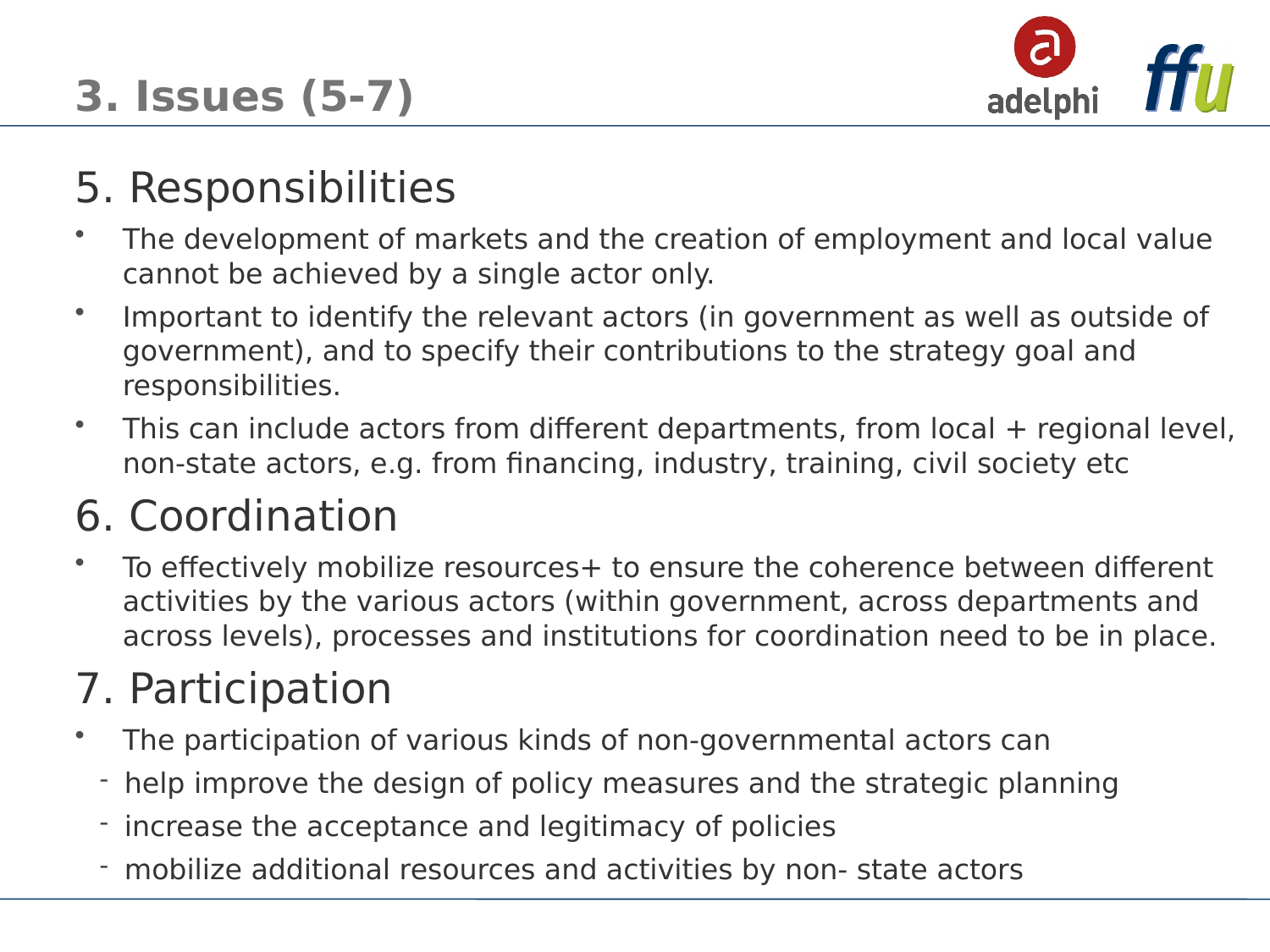

# 3. Issues (5-7)
5. Responsibilities
The development of markets and the creation of employment and local value cannot be achieved by a single actor only.
Important to identify the relevant actors (in government as well as outside of government), and to specify their contributions to the strategy goal and responsibilities.
This can include actors from different departments, from local + regional level, non-state actors, e.g. from financing, industry, training, civil society etc
6. Coordination
To effectively mobilize resources+ to ensure the coherence between different activities by the various actors (within government, across departments and across levels), processes and institutions for coordination need to be in place.
7. Participation
The participation of various kinds of non-governmental actors can
help improve the design of policy measures and the strategic planning
increase the acceptance and legitimacy of policies
mobilize additional resources and activities by non- state actors